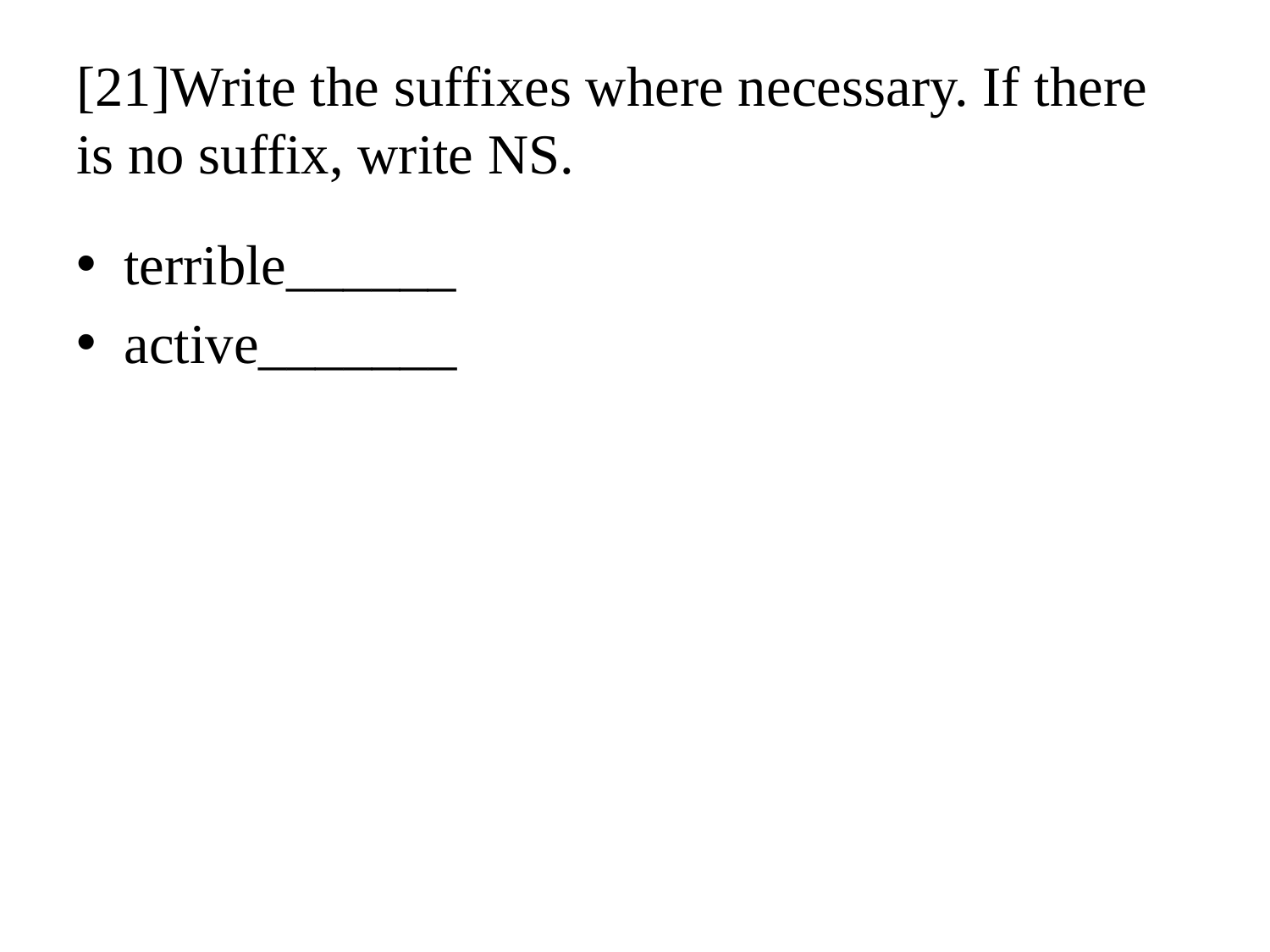

# [21]Write the suffixes where necessary. If there is no suffix, write NS.
terrible______
active_______